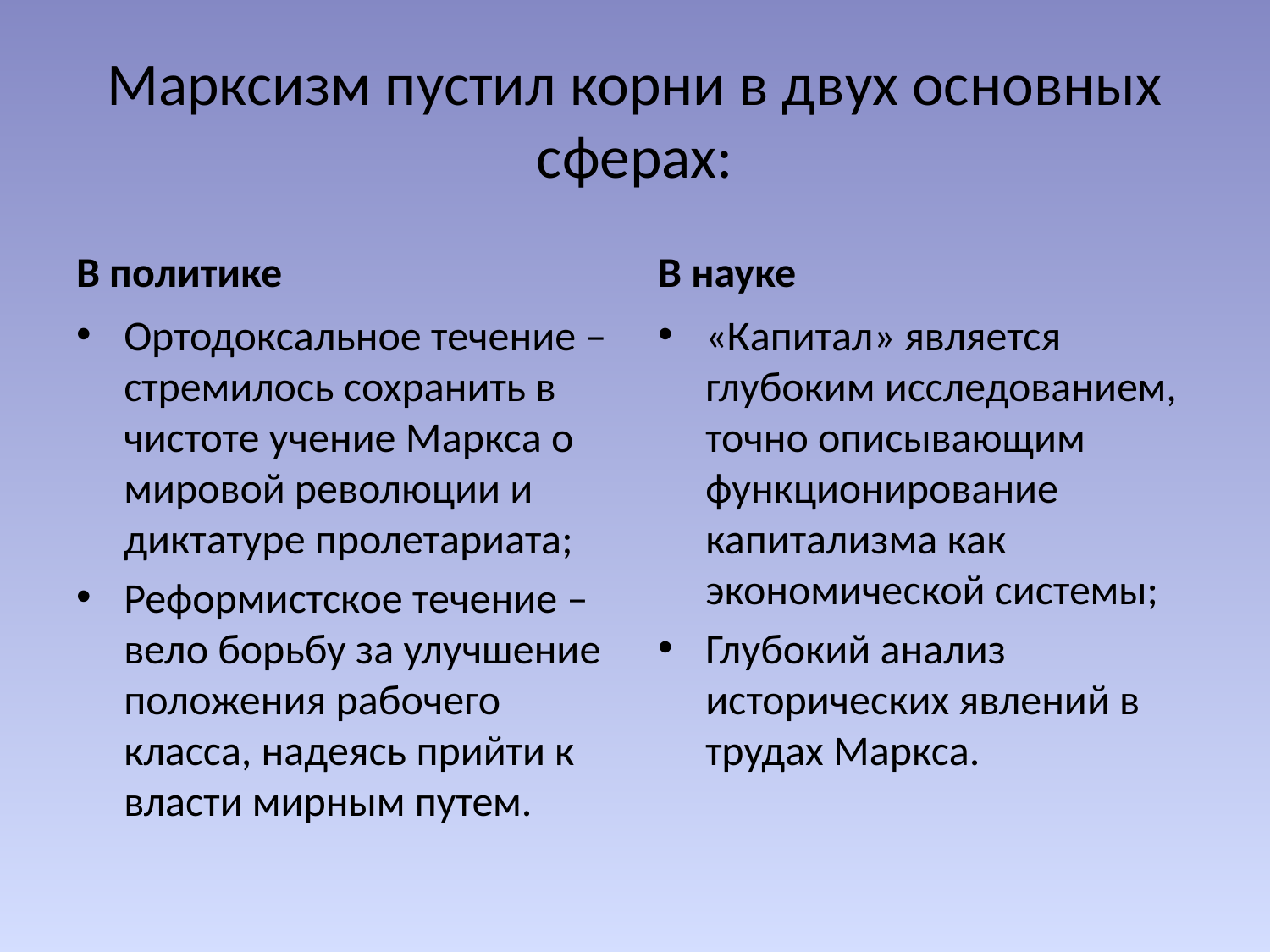

# Марксизм пустил корни в двух основных сферах:
В политике
В науке
Ортодоксальное течение – стремилось сохранить в чистоте учение Маркса о мировой революции и диктатуре пролетариата;
Реформистское течение – вело борьбу за улучшение положения рабочего класса, надеясь прийти к власти мирным путем.
«Капитал» является глубоким исследованием, точно описывающим функционирование капитализма как экономической системы;
Глубокий анализ исторических явлений в трудах Маркса.